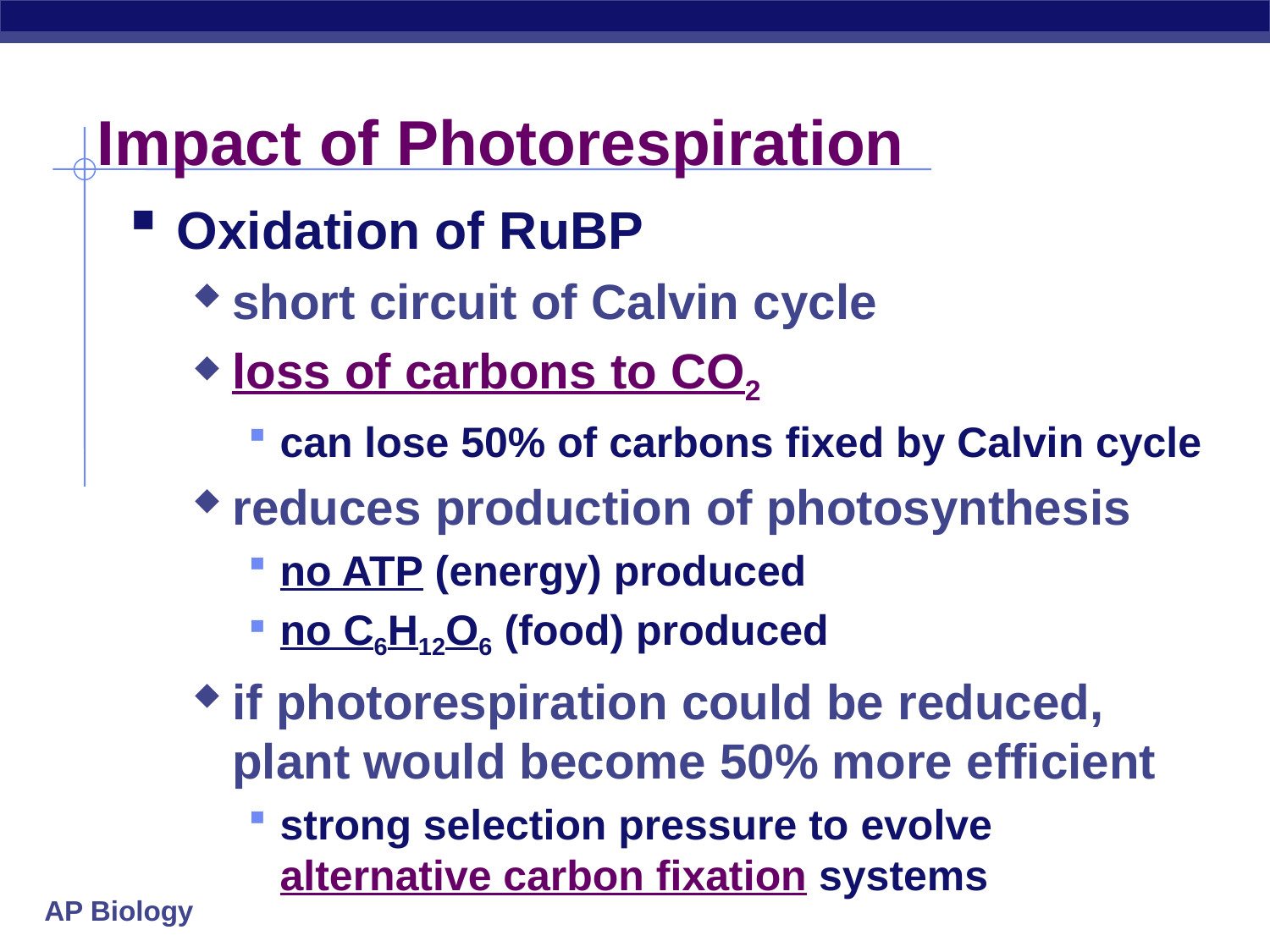

# Impact of Photorespiration
Oxidation of RuBP
short circuit of Calvin cycle
loss of carbons to CO2
can lose 50% of carbons fixed by Calvin cycle
reduces production of photosynthesis
no ATP (energy) produced
no C6H12O6 (food) produced
if photorespiration could be reduced, plant would become 50% more efficient
strong selection pressure to evolve alternative carbon fixation systems